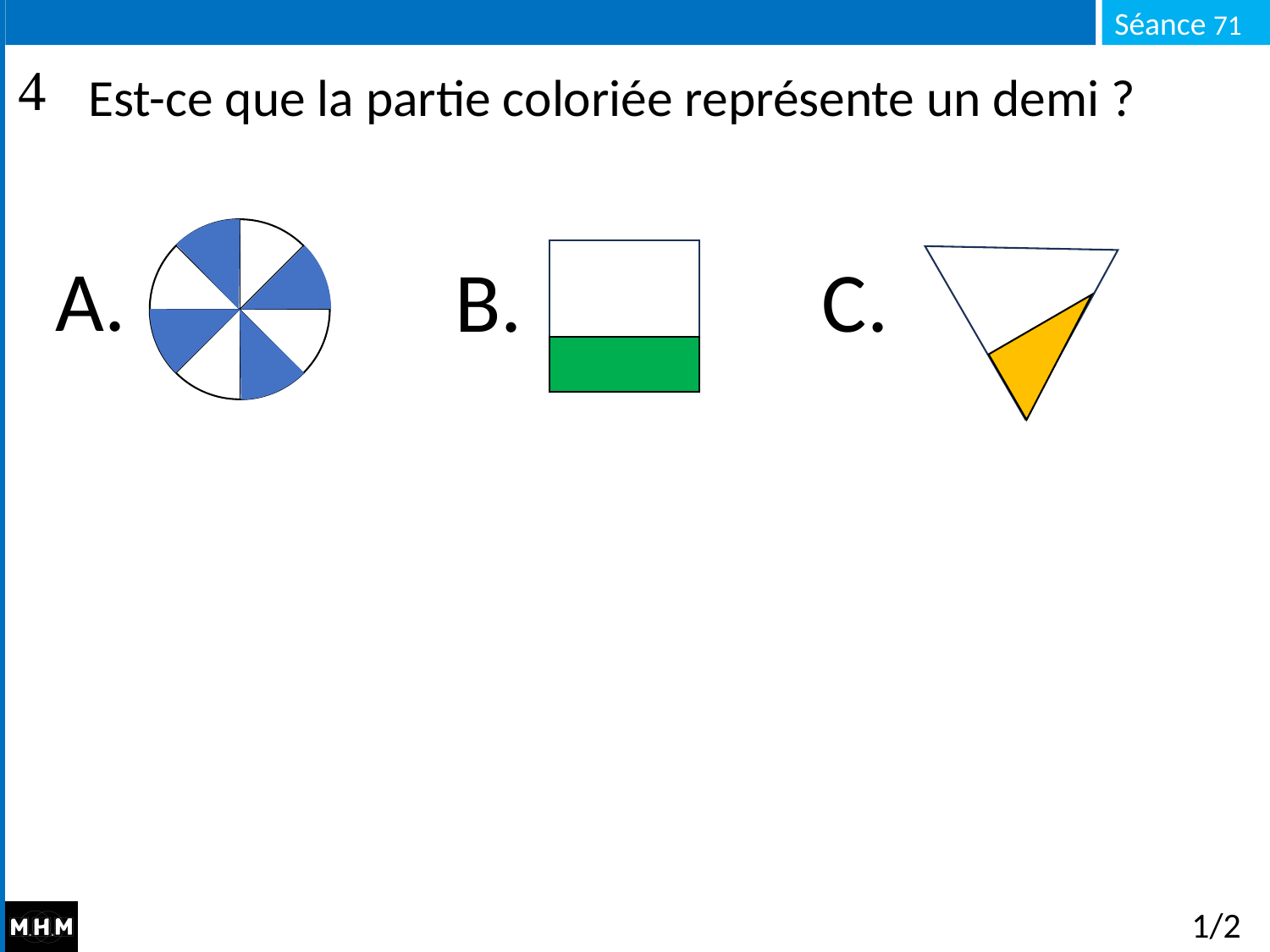

# Est-ce que la partie coloriée représente un demi ?

A.

B.
C.

1/2